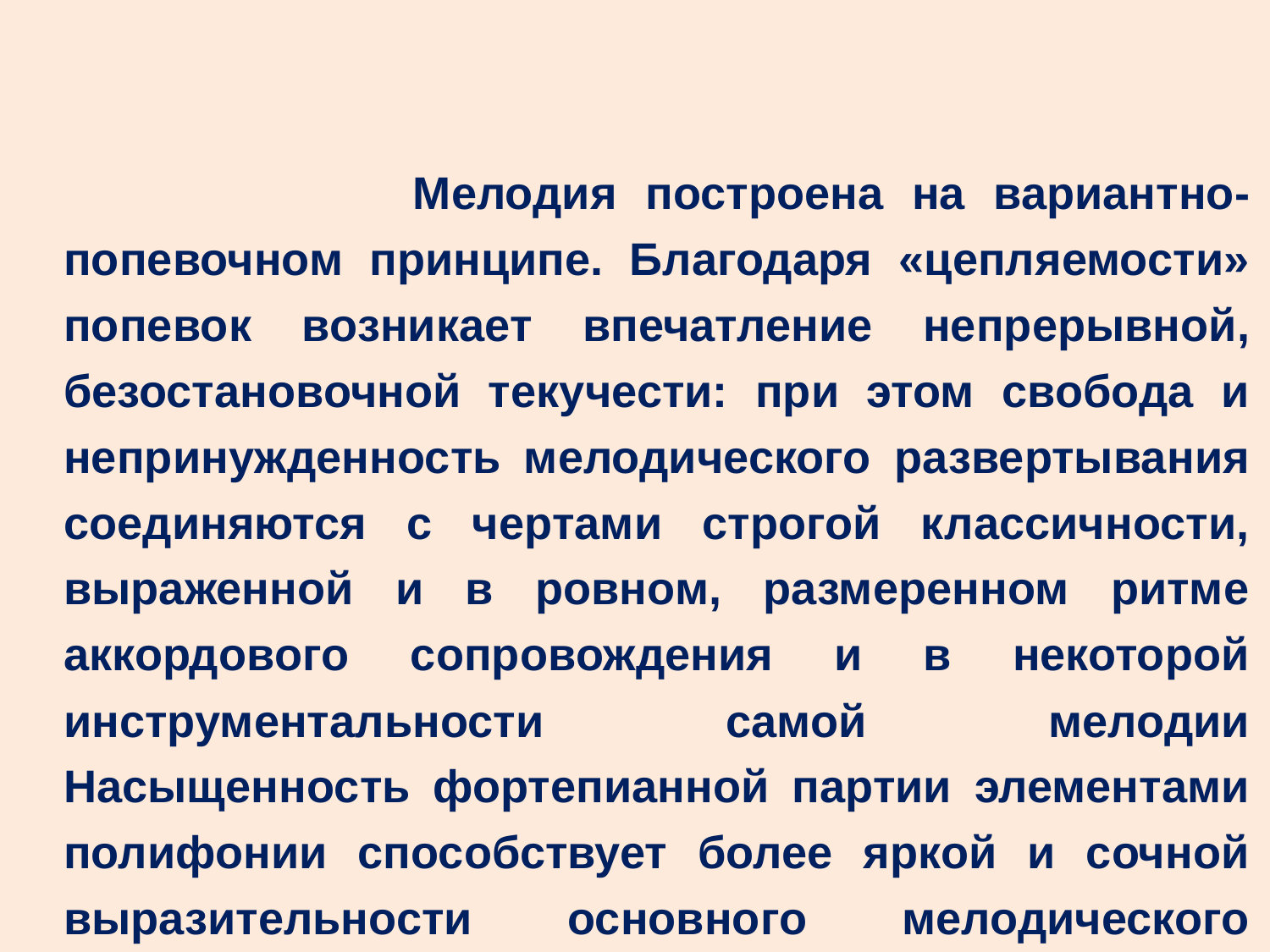

Мелодия построена на вариантно-попевочном принципе. Благодаря «цепляемости» попевок возникает впечатление непрерывной, безостановочной текучести: при этом свобода и непринужденность мелодического развертывания соединяются с чертами строгой классичности, выраженной и в ровном, размеренном ритме аккордового сопровождения и в некоторой инструментальности самой мелодии Насыщенность фортепианной партии элементами полифонии способствует более яркой и сочной выразительности основного мелодического голоса.